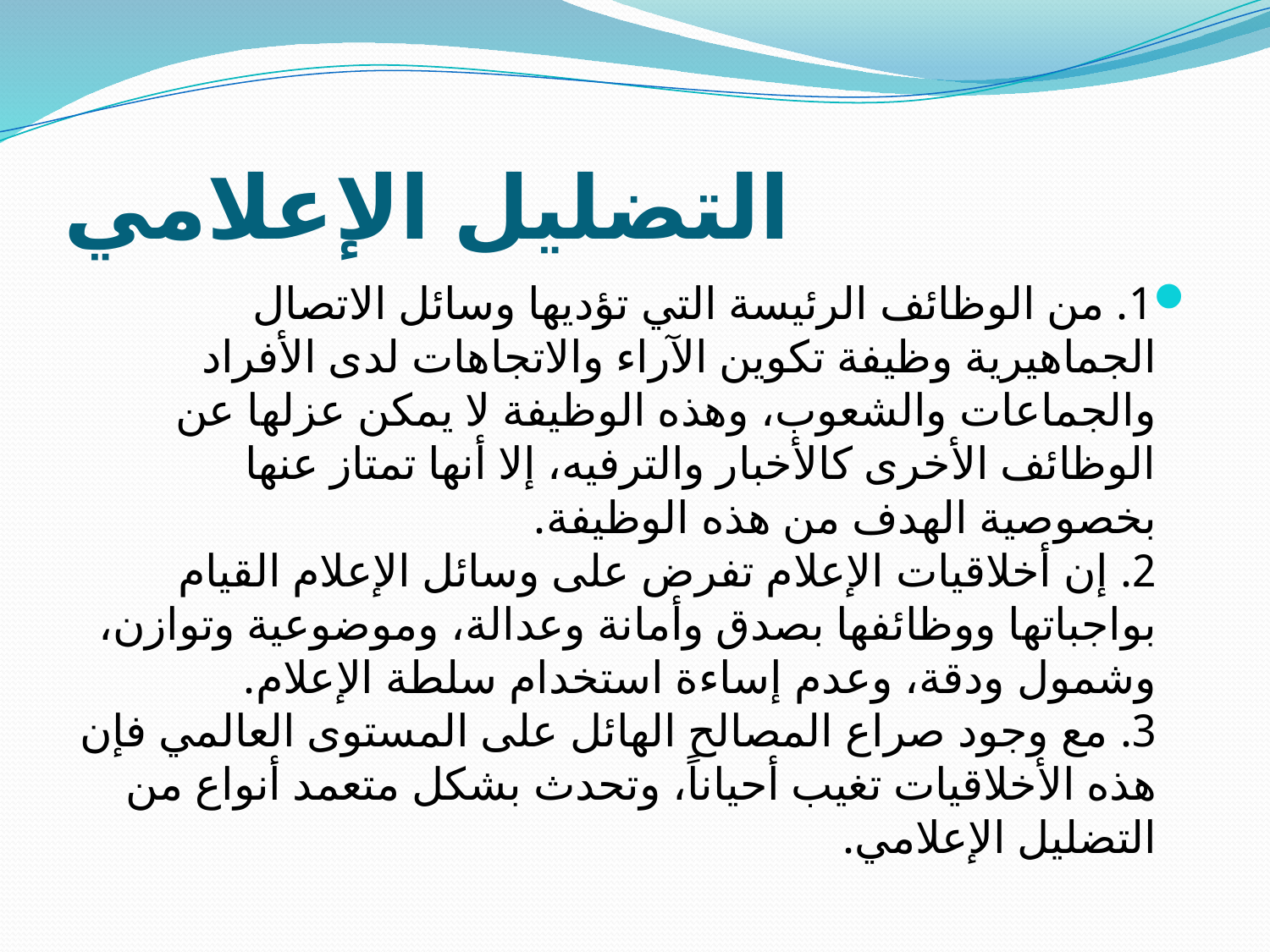

# التضليل الإعلامي
1. من الوظائف الرئيسة التي تؤديها وسائل الاتصال الجماهيرية وظيفة تكوين الآراء والاتجاهات لدى الأفراد والجماعات والشعوب، وهذه الوظيفة لا يمكن عزلها عن الوظائف الأخرى كالأخبار والترفيه، إلا أنها تمتاز عنها بخصوصية الهدف من هذه الوظيفة. 
2. إن أخلاقيات الإعلام تفرض على وسائل الإعلام القيام بواجباتها ووظائفها بصدق وأمانة وعدالة، وموضوعية وتوازن، وشمول ودقة، وعدم إساءة استخدام سلطة الإعلام. 
3. مع وجود صراع المصالح الهائل على المستوى العالمي فإن هذه الأخلاقيات تغيب أحياناً، وتحدث بشكل متعمد أنواع من التضليل الإعلامي.